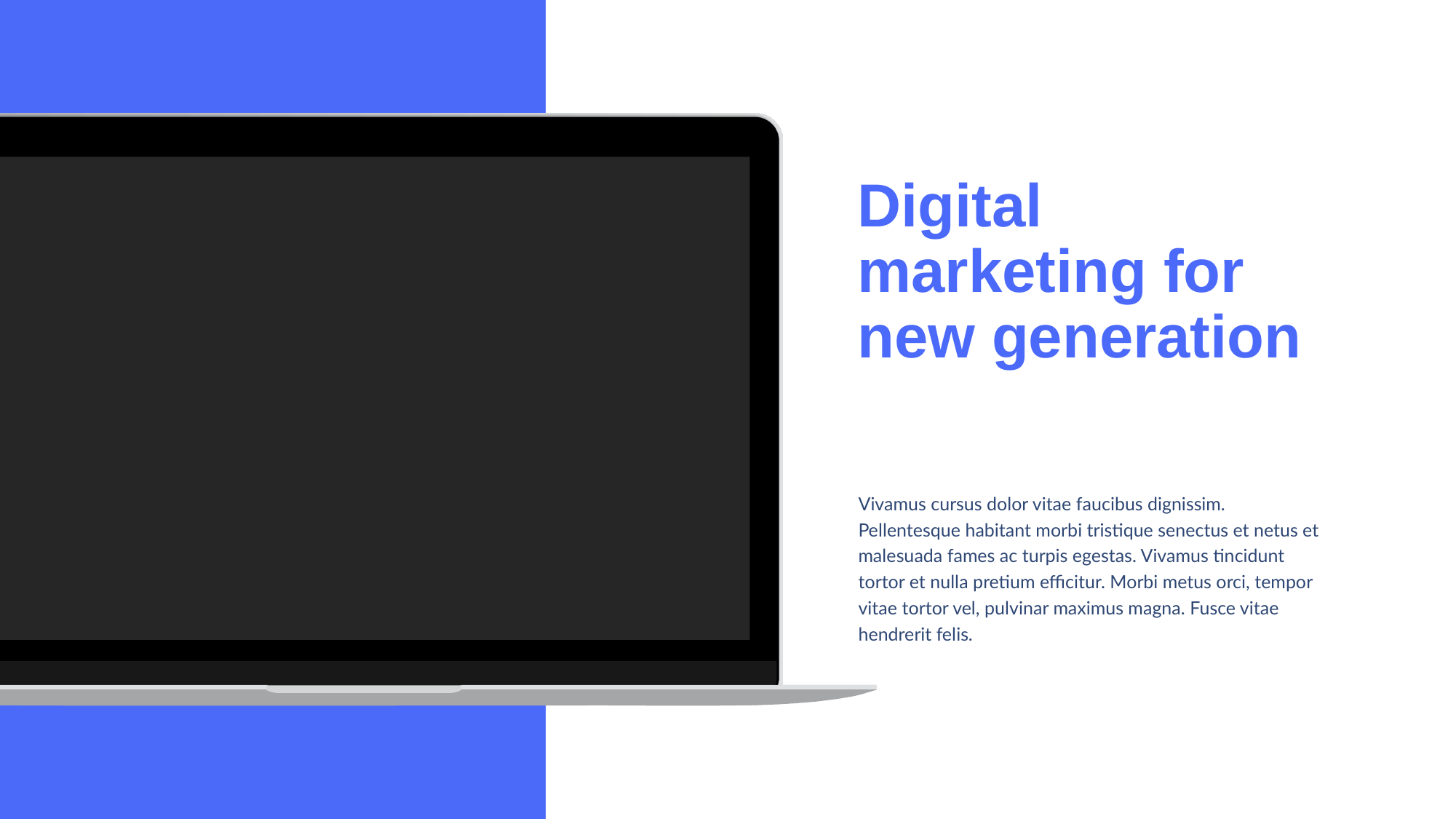

Digital marketing for new generation
Vivamus cursus dolor vitae faucibus dignissim. Pellentesque habitant morbi tristique senectus et netus et malesuada fames ac turpis egestas. Vivamus tincidunt tortor et nulla pretium efficitur. Morbi metus orci, tempor vitae tortor vel, pulvinar maximus magna. Fusce vitae hendrerit felis.